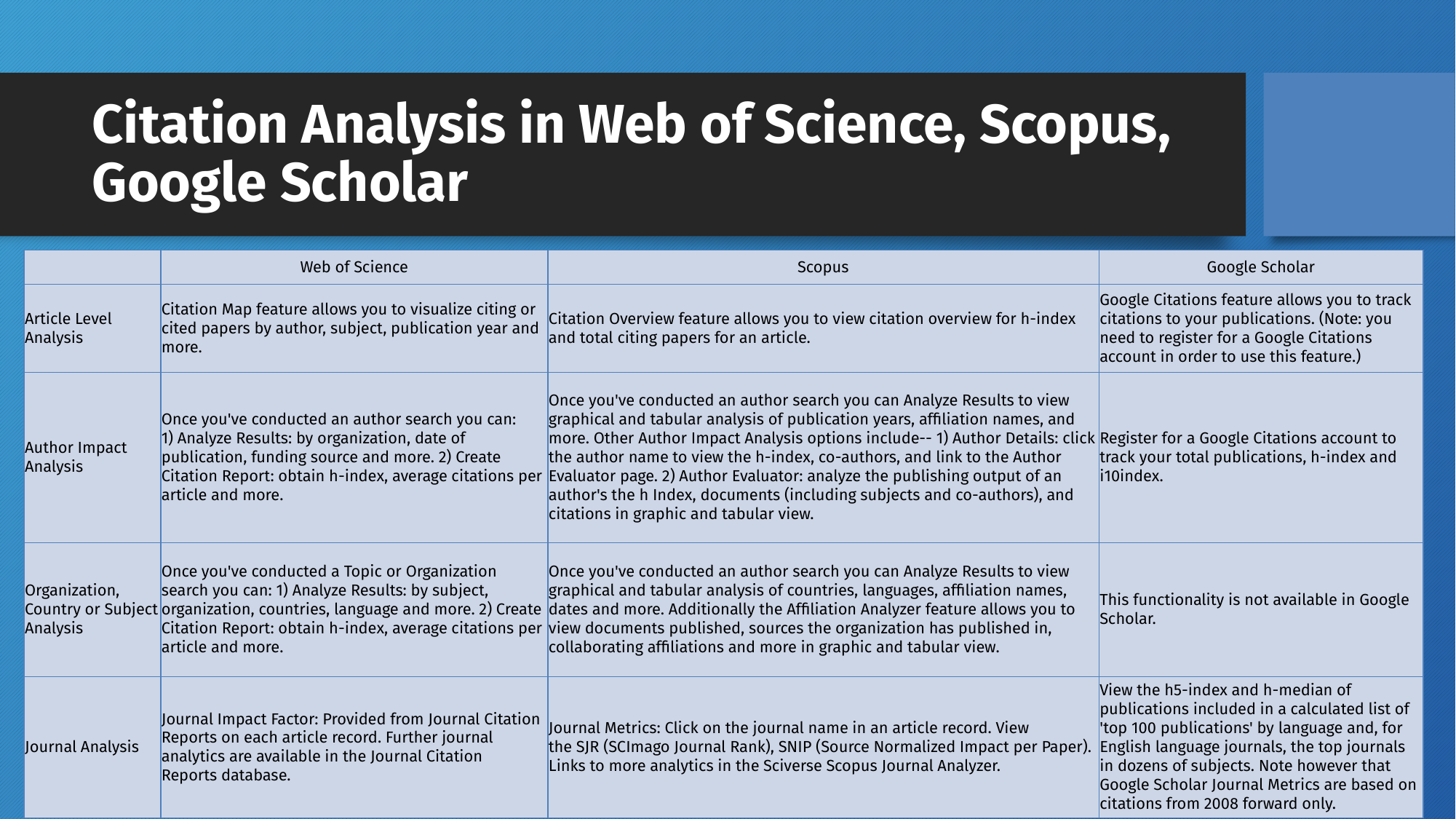

# Citation Analysis in Web of Science, Scopus, Google Scholar
|  | Web of Science | Scopus | Google Scholar |
| --- | --- | --- | --- |
| Article Level Analysis | Citation Map feature allows you to visualize citing or cited papers by author, subject, publication year and more. | Citation Overview feature allows you to view citation overview for h-index and total citing papers for an article. | Google Citations feature allows you to track citations to your publications. (Note: you need to register for a Google Citations account in order to use this feature.) |
| Author Impact Analysis | Once you've conducted an author search you can: 1) Analyze Results: by organization, date of publication, funding source and more. 2) Create Citation Report: obtain h-index, average citations per article and more. | Once you've conducted an author search you can Analyze Results to view graphical and tabular analysis of publication years, affiliation names, and more. Other Author Impact Analysis options include-- 1) Author Details: click the author name to view the h-index, co-authors, and link to the Author Evaluator page. 2) Author Evaluator: analyze the publishing output of an author's the h Index, documents (including subjects and co-authors), and citations in graphic and tabular view. | Register for a Google Citations account to track your total publications, h-index and i10index. |
| Organization, Country or Subject Analysis | Once you've conducted a Topic or Organization search you can: 1) Analyze Results: by subject, organization, countries, language and more. 2) Create Citation Report: obtain h-index, average citations per article and more. | Once you've conducted an author search you can Analyze Results to view graphical and tabular analysis of countries, languages, affiliation names, dates and more. Additionally the Affiliation Analyzer feature allows you to view documents published, sources the organization has published in, collaborating affiliations and more in graphic and tabular view. | This functionality is not available in Google Scholar. |
| Journal Analysis | Journal Impact Factor: Provided from Journal Citation Reports on each article record. Further journal analytics are available in the Journal Citation Reports database. | Journal Metrics: Click on the journal name in an article record. View the SJR (SCImago Journal Rank), SNIP (Source Normalized Impact per Paper). Links to more analytics in the Sciverse Scopus Journal Analyzer. | View the h5-index and h-median of publications included in a calculated list of 'top 100 publications' by language and, for English language journals, the top journals in dozens of subjects. Note however that Google Scholar Journal Metrics are based on citations from 2008 forward only. |